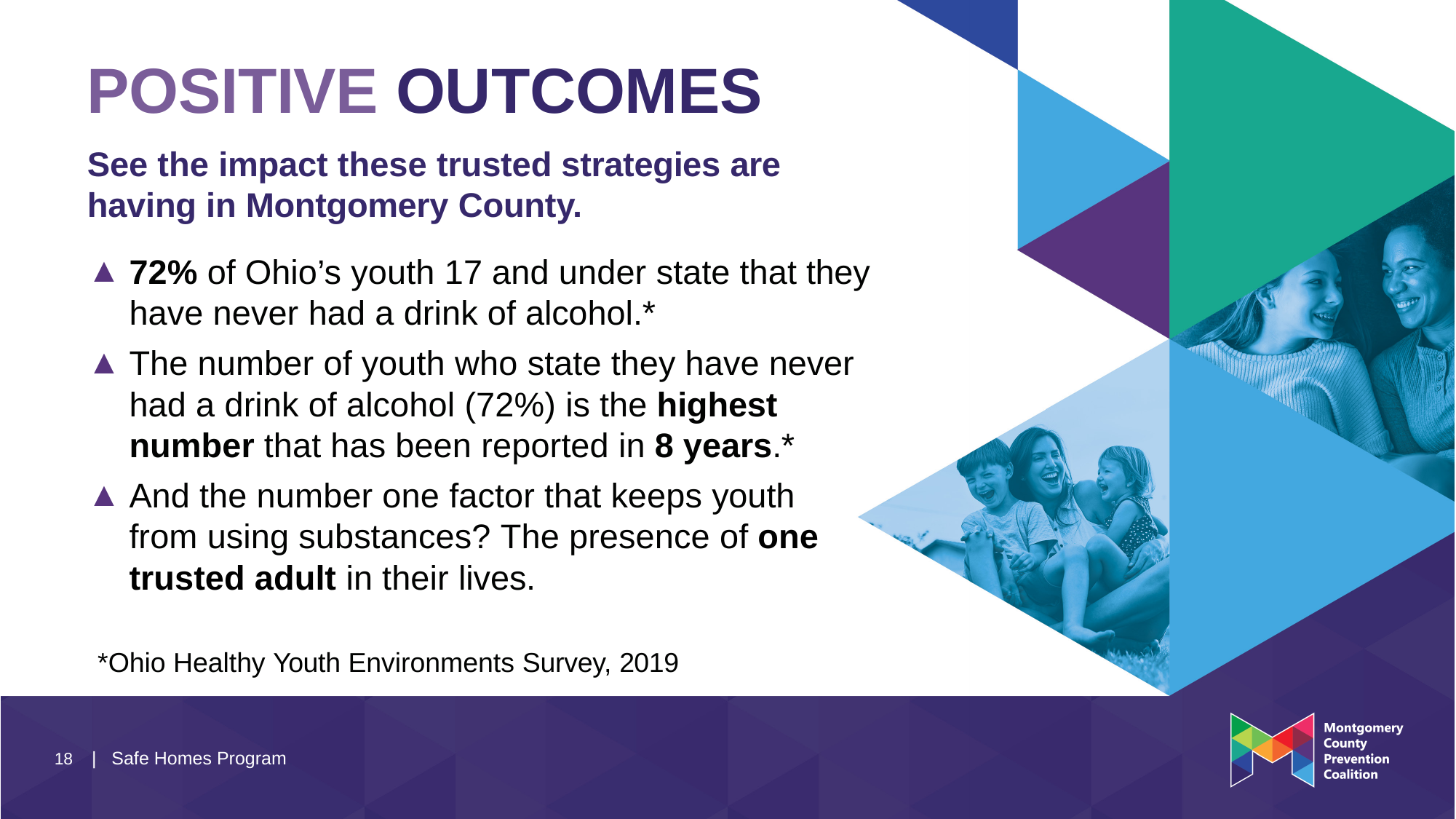

# POSITIVE OUTCOMES
See the impact these trusted strategies are having in Montgomery County.
72% of Ohio’s youth 17 and under state that they have never had a drink of alcohol.*
The number of youth who state they have never had a drink of alcohol (72%) is the highest number that has been reported in 8 years.*
And the number one factor that keeps youth from using substances? The presence of one trusted adult in their lives.
*Ohio Healthy Youth Environments Survey, 2019